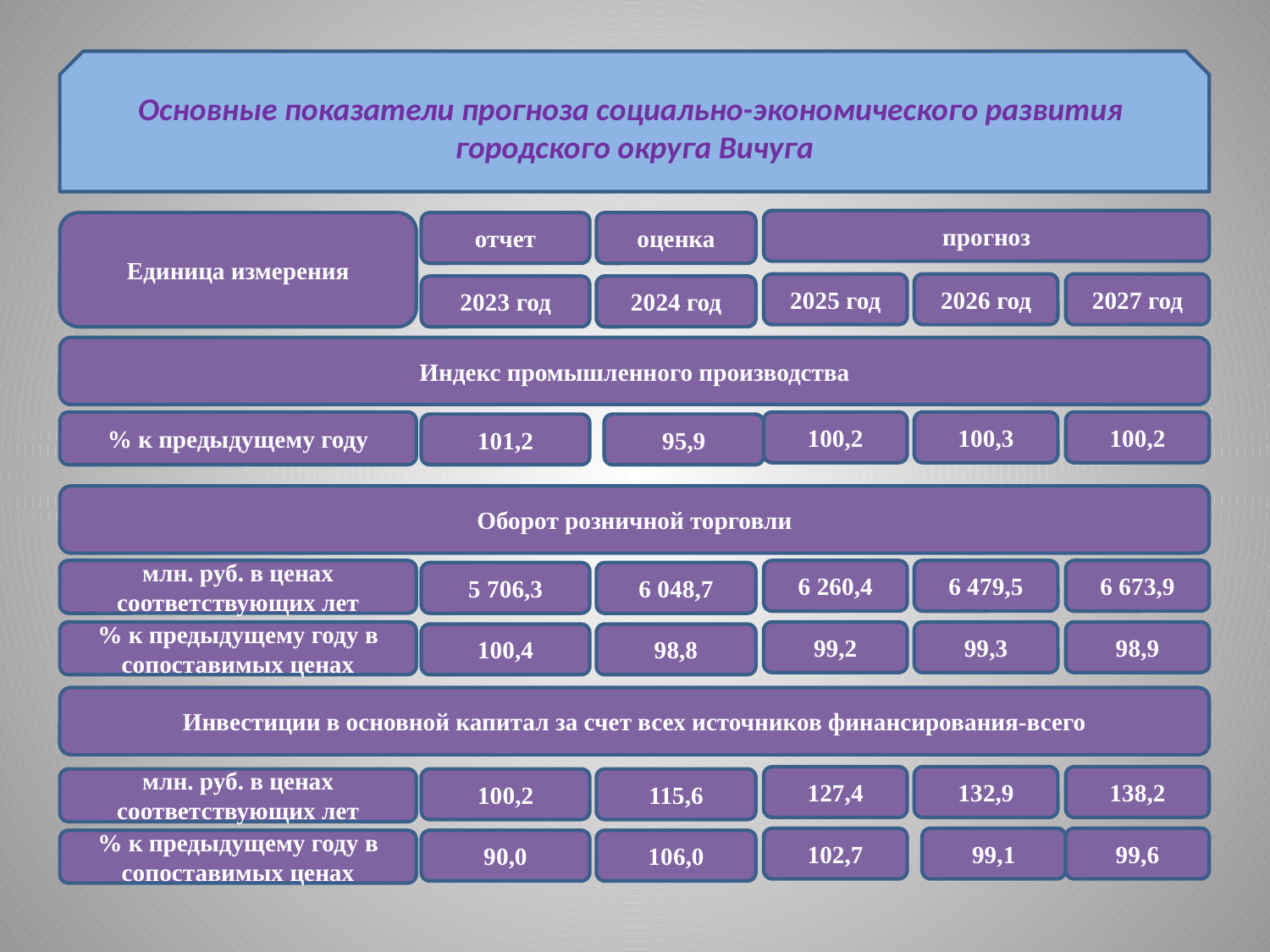

Основные показатели прогноза социально-экономического развития  городского округа Вичуга
прогноз
Единица измерения
отчет
оценка
2026 год
2025 год
2027 год
2023 год
2024 год
Индекс промышленного производства
% к предыдущему году
100,3
100,2
100,2
101,2
95,9
Оборот розничной торговли
млн. руб. в ценах соответствующих лет
6 479,5
6 260,4
6 673,9
5 706,3
6 048,7
% к предыдущему году в сопоставимых ценах
99,3
99,2
98,9
100,4
98,8
Инвестиции в основной капитал за счет всех источников финансирования-всего
132,9
127,4
138,2
млн. руб. в ценах соответствующих лет
100,2
115,6
99,1
102,7
99,6
% к предыдущему году в сопоставимых ценах
90,0
106,0